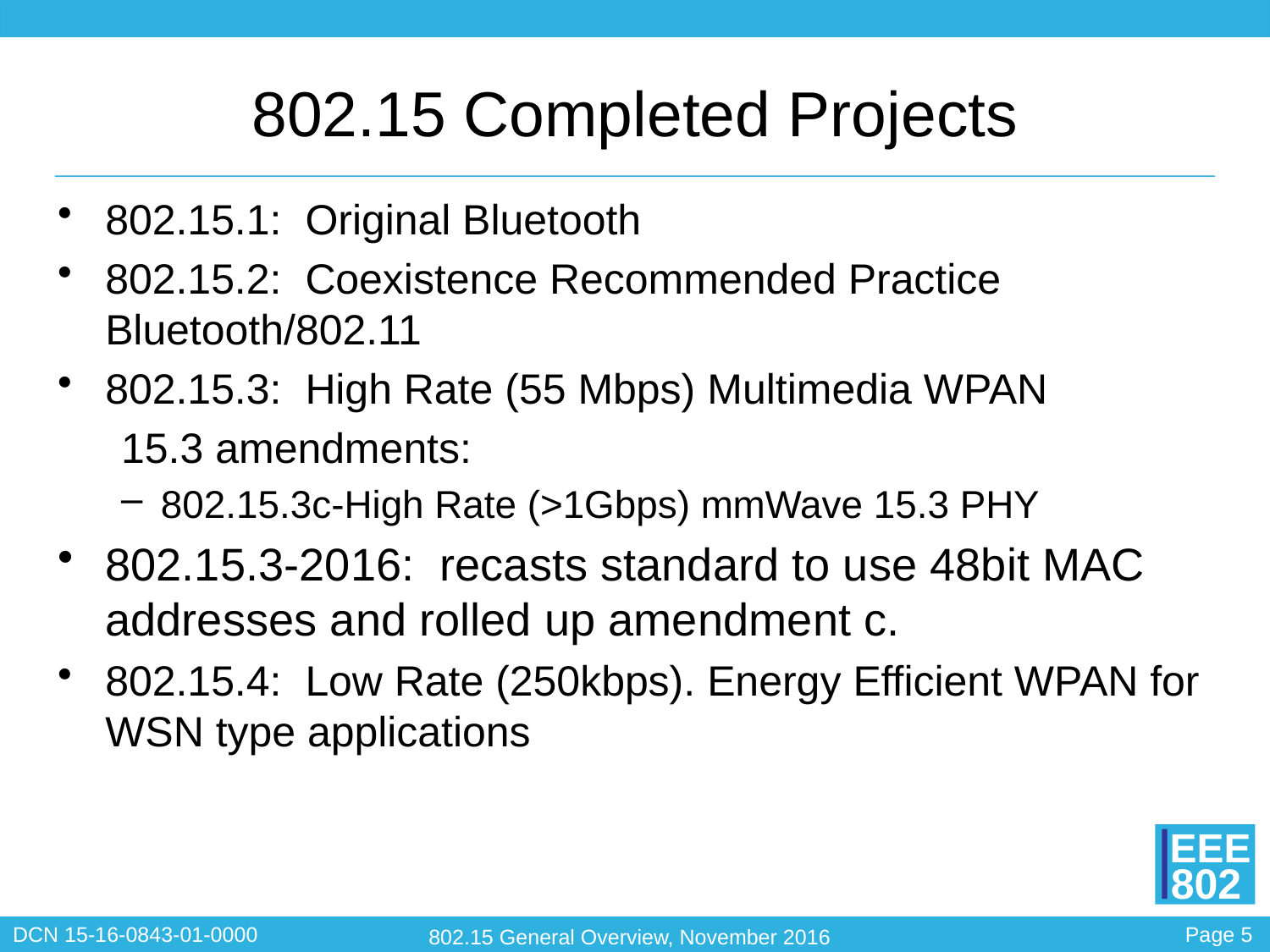

# 802.15 Completed Projects
802.15.1:  Original Bluetooth
802.15.2:  Coexistence Recommended Practice Bluetooth/802.11
802.15.3:  High Rate (55 Mbps) Multimedia WPAN
15.3 amendments:
802.15.3c-High Rate (>1Gbps) mmWave 15.3 PHY
802.15.3-2016:  recasts standard to use 48bit MAC addresses and rolled up amendment c.
802.15.4:  Low Rate (250kbps). Energy Efficient WPAN for WSN type applications